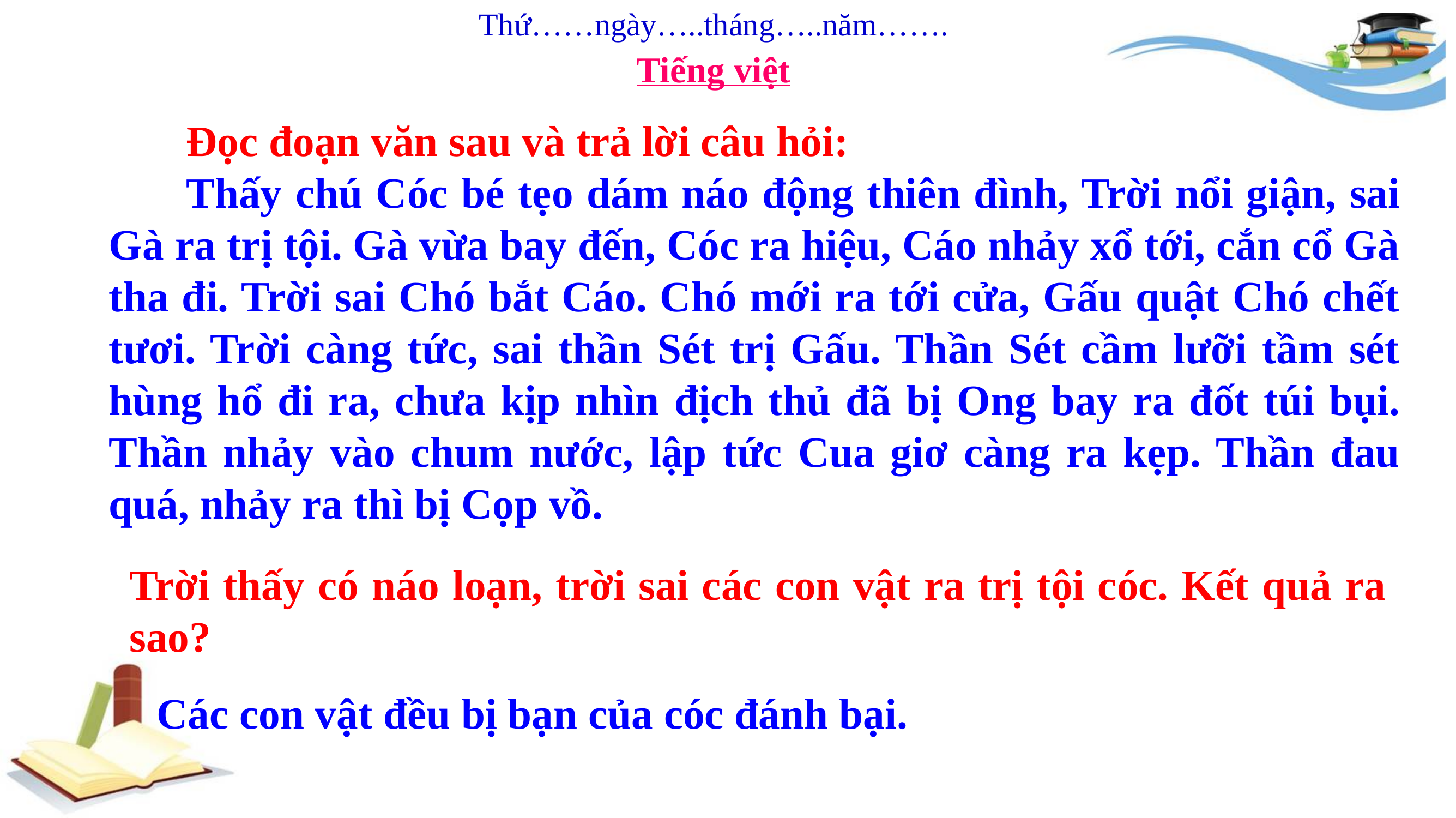

Thứ……ngày…..tháng…..năm…….
Tiếng việt
Đọc đoạn văn sau và trả lời câu hỏi:
Thấy chú Cóc bé tẹo dám náo động thiên đình, Trời nổi giận, sai Gà ra trị tội. Gà vừa bay đến, Cóc ra hiệu, Cáo nhảy xổ tới, cắn cổ Gà tha đi. Trời sai Chó bắt Cáo. Chó mới ra tới cửa, Gấu quật Chó chết tươi. Trời càng tức, sai thần Sét trị Gấu. Thần Sét cầm lưỡi tầm sét hùng hổ đi ra, chưa kịp nhìn địch thủ đã bị Ong bay ra đốt túi bụi. Thần nhảy vào chum nước, lập tức Cua giơ càng ra kẹp. Thần đau quá, nhảy ra thì bị Cọp vồ.
Trời thấy có náo loạn, trời sai các con vật ra trị tội cóc. Kết quả ra sao?
Các con vật đều bị bạn của cóc đánh bại.